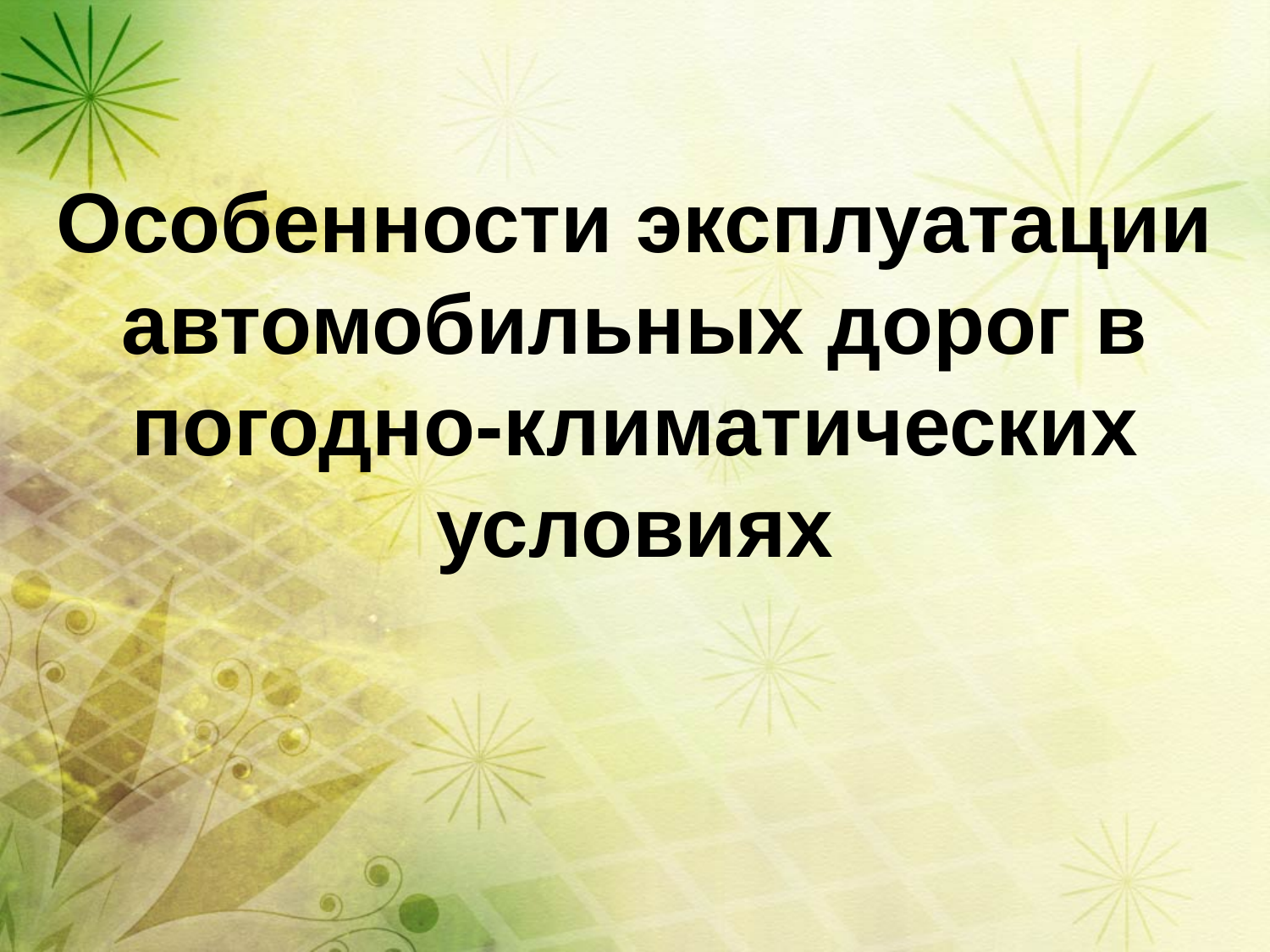

# Особенности эксплуатации автомобильных дорог в погодно-климатических условиях